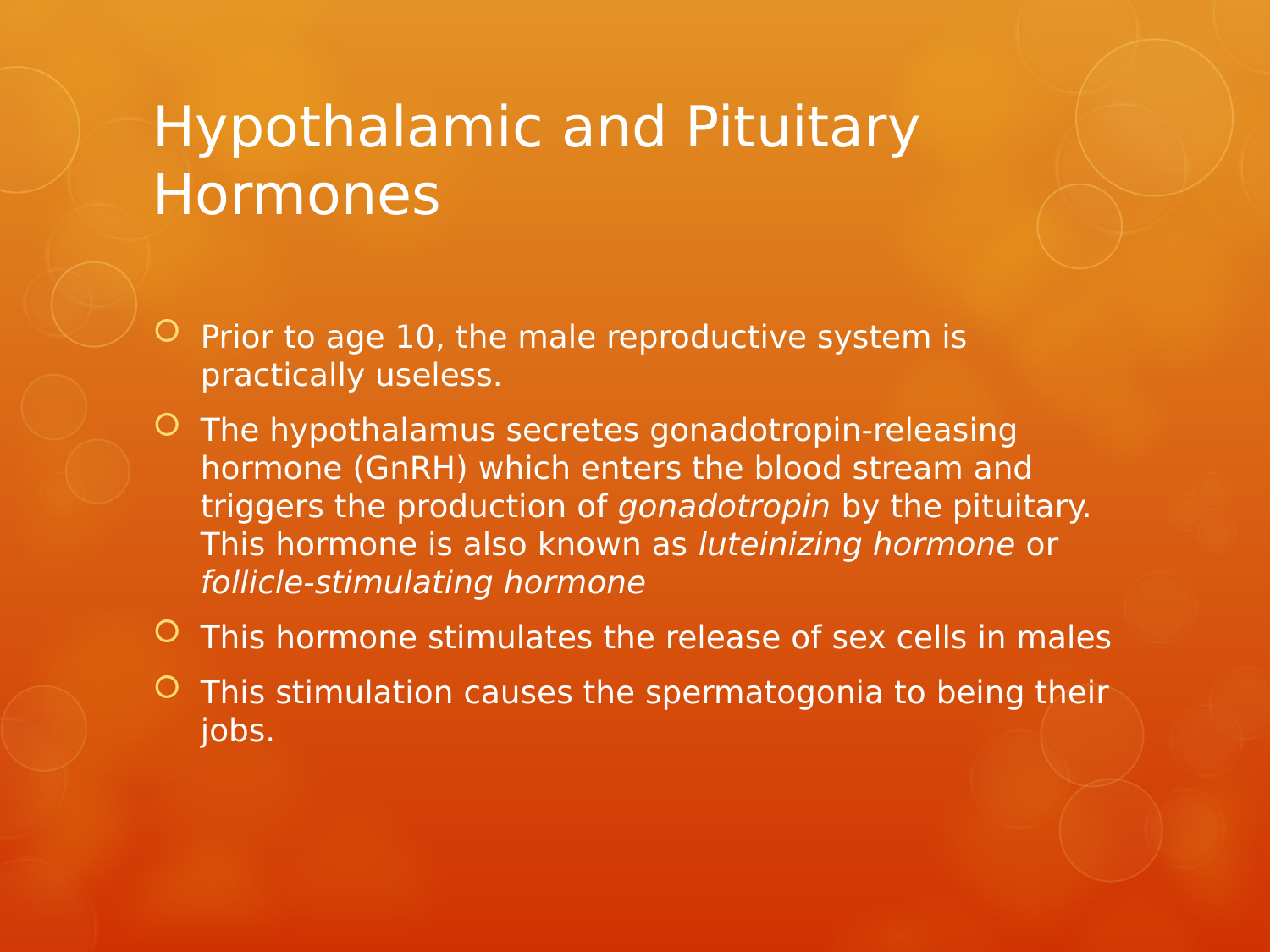

# Hypothalamic and Pituitary Hormones
Prior to age 10, the male reproductive system is practically useless.
The hypothalamus secretes gonadotropin-releasing hormone (GnRH) which enters the blood stream and triggers the production of gonadotropin by the pituitary. This hormone is also known as luteinizing hormone or follicle-stimulating hormone
This hormone stimulates the release of sex cells in males
This stimulation causes the spermatogonia to being their jobs.